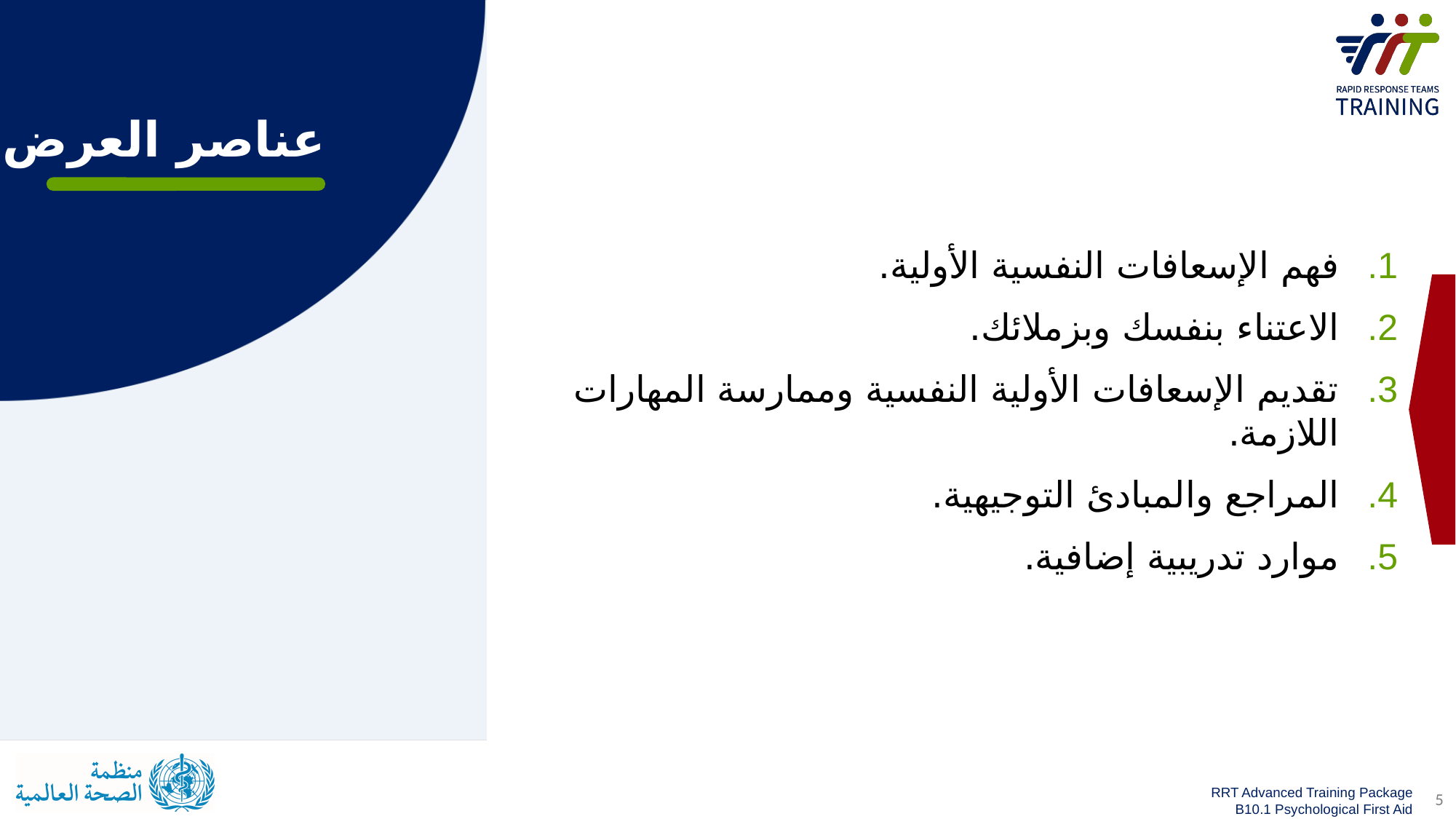

# عناصر العرض
فهم الإسعافات النفسية الأولية.
الاعتناء بنفسك وبزملائك.
تقديم الإسعافات الأولية النفسية وممارسة المهارات اللازمة.
المراجع والمبادئ التوجيهية.
موارد تدريبية إضافية.